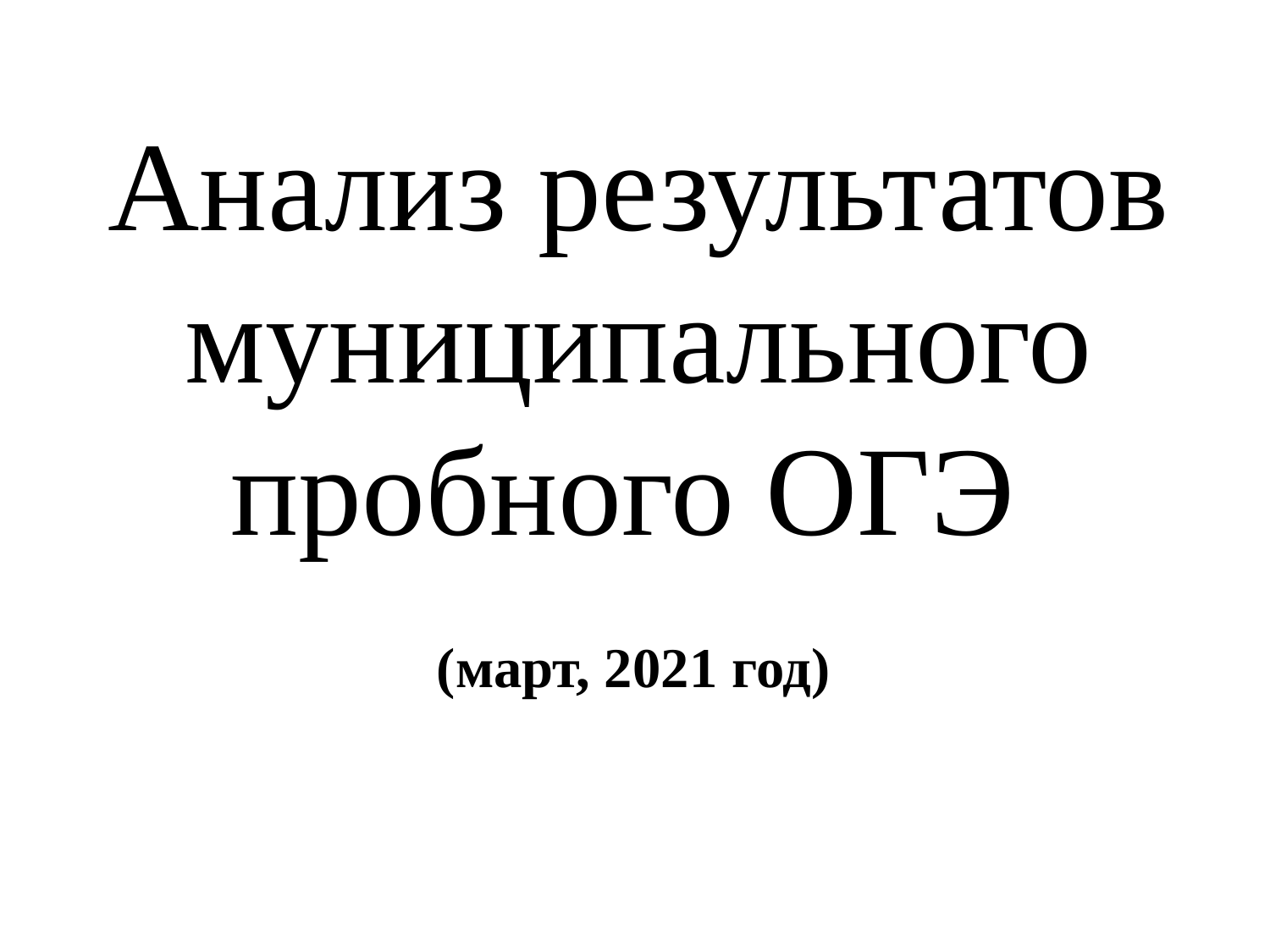

# Анализ результатов муниципального пробного ОГЭ
(март, 2021 год)